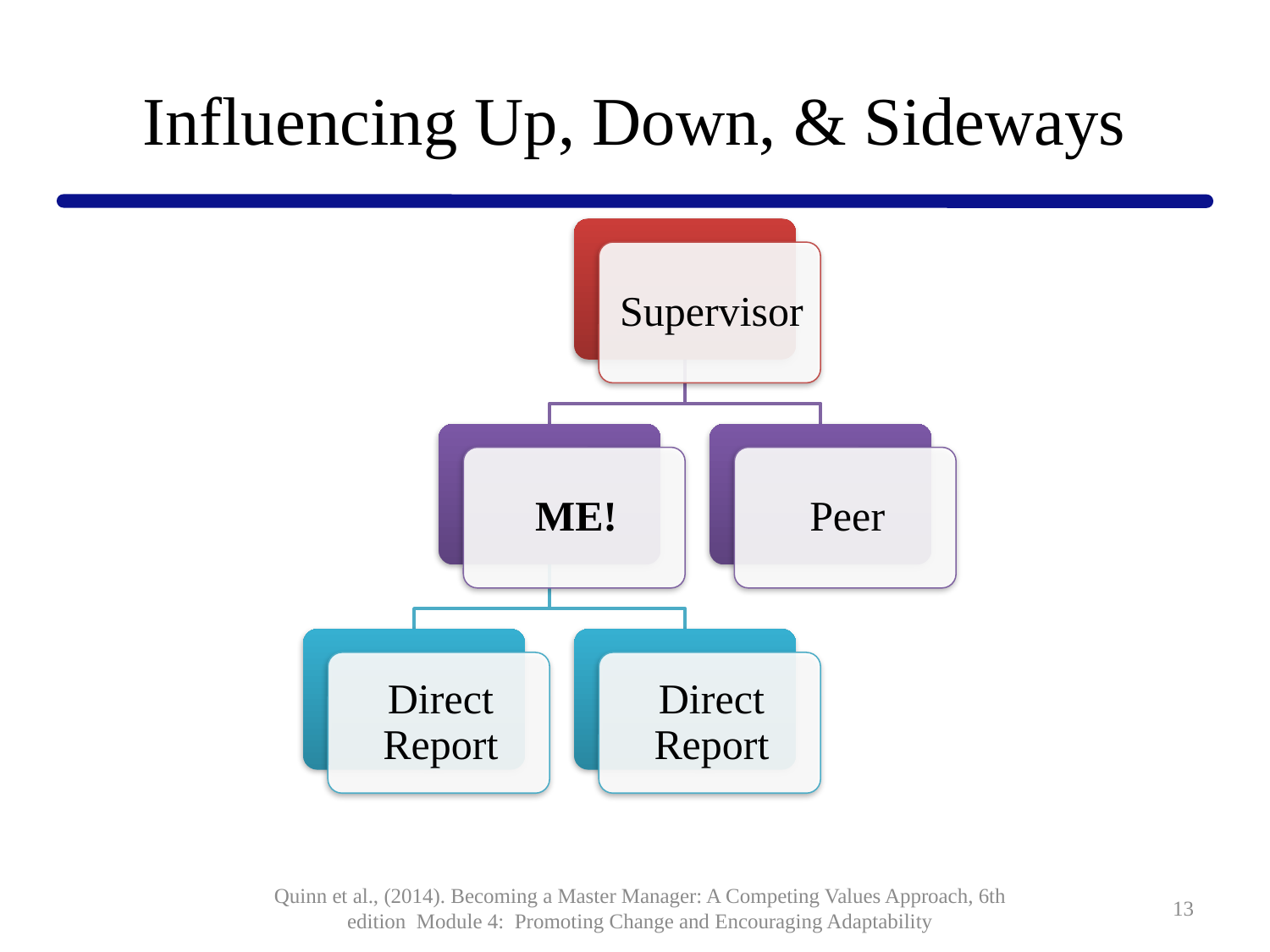

# Influencing Up, Down, & Sideways
Supervisor
ME!
Direct Report
Direct Report
Peer
Quinn et al., (2014). Becoming a Master Manager: A Competing Values Approach, 6th edition  Module 4:  Promoting Change and Encouraging Adaptability
13